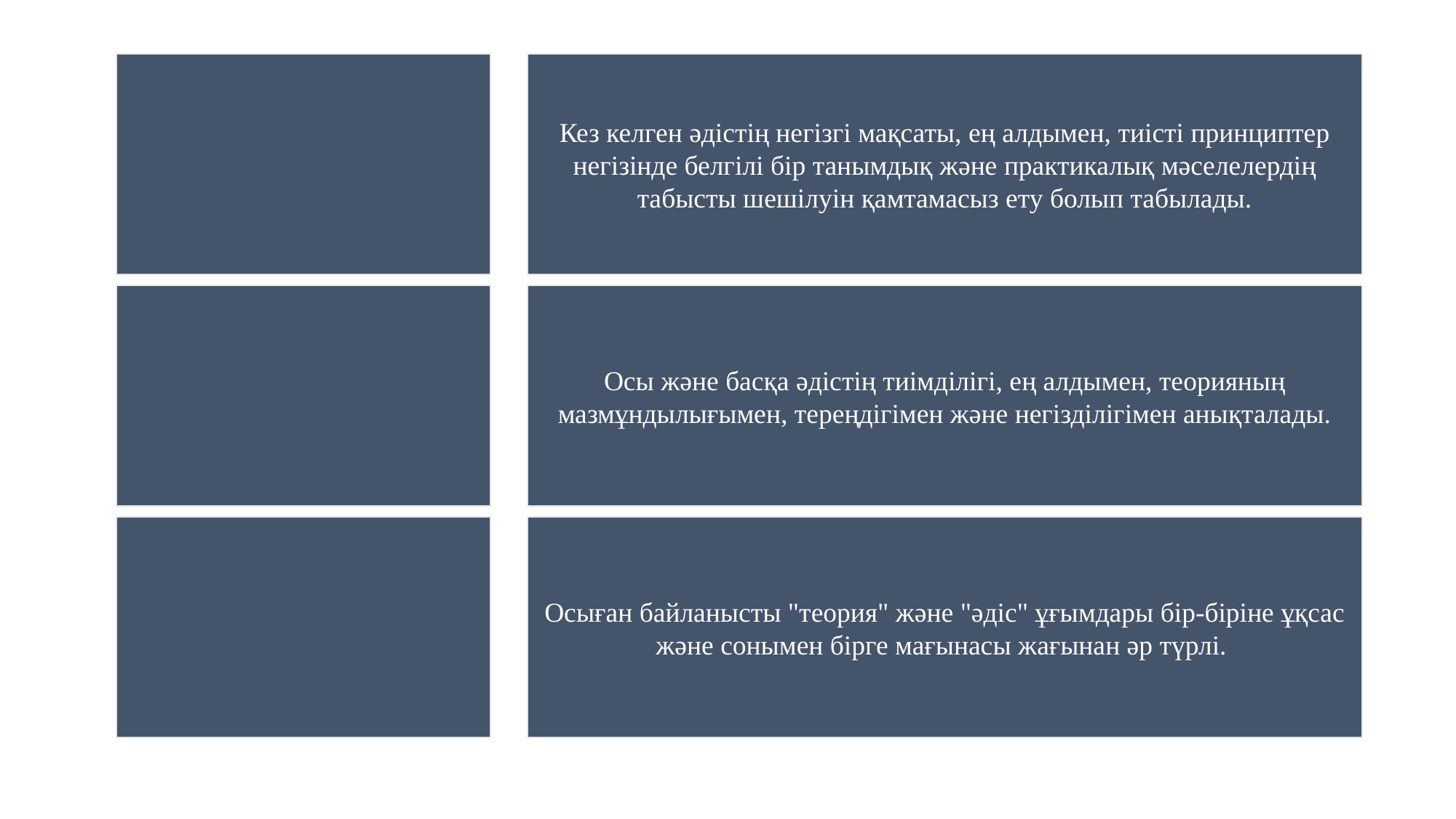

Кез келген әдістің негізгі мақсаты, ең алдымен, тиісті принциптер негізінде белгілі бір танымдық және практикалық мәселелердің табысты шешілуін қамтамасыз ету болып табылады.
Осы және басқа әдістің тиімділігі, ең алдымен, теорияның мазмұндылығымен, тереңдігімен және негізділігімен анықталады.
Осыған байланысты "теория" және "әдіс" ұғымдары бір-біріне ұқсас және сонымен бірге мағынасы жағынан әр түрлі.